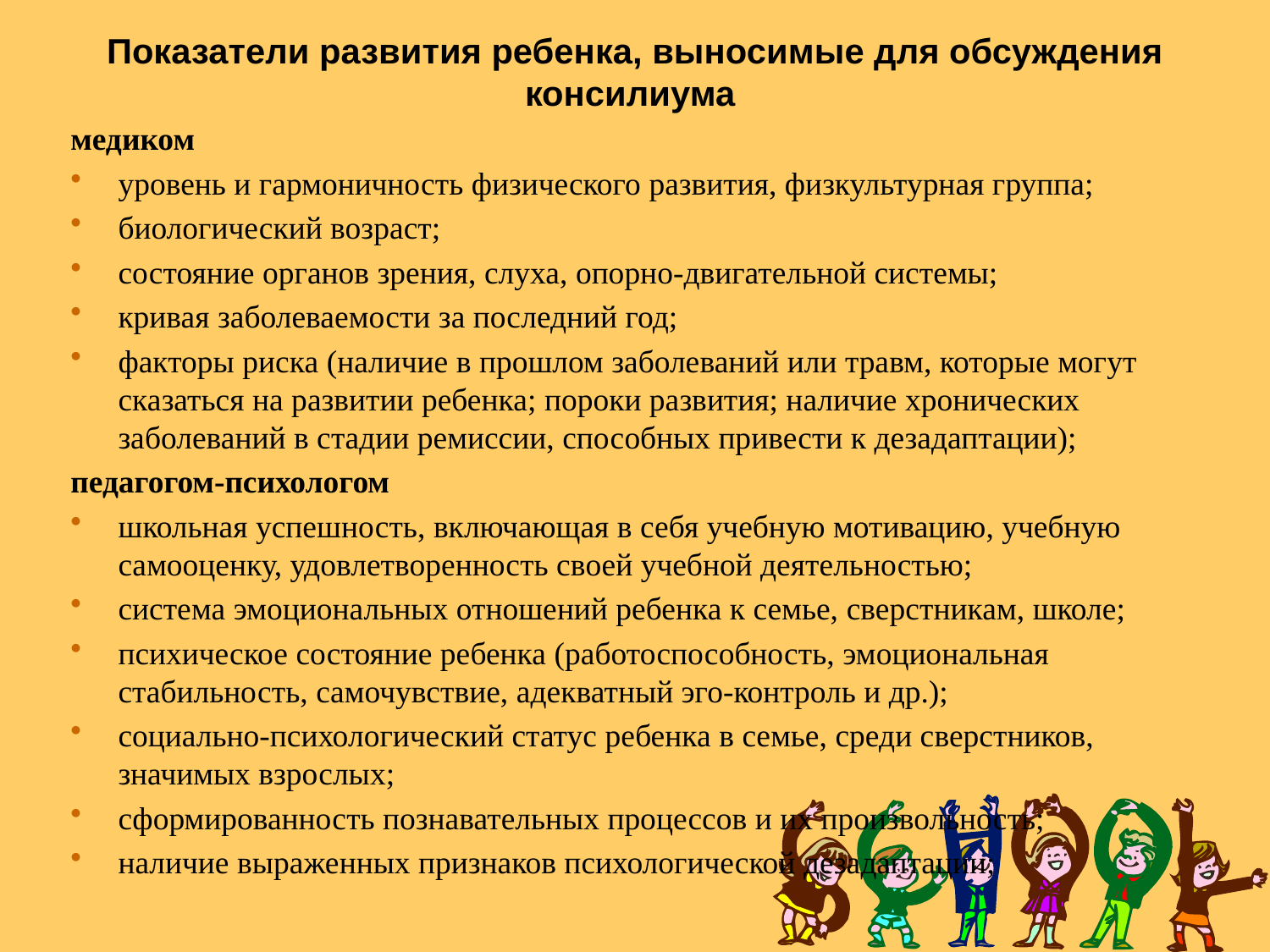

# Показатели развития ребенка, выносимые для обсуждения консилиума
медиком
уровень и гармоничность физического развития, физкультурная группа;
биологический возраст;
состояние органов зрения, слуха, опорно-двигательной системы;
кривая заболеваемости за последний год;
факторы риска (наличие в прошлом заболеваний или травм, которые могут сказаться на развитии ребенка; пороки развития; наличие хронических заболеваний в стадии ремиссии, способных привести к дезадаптации);
педагогом-психологом
школьная успешность, включающая в себя учебную мотивацию, учебную самооценку, удовлетворенность своей учебной деятельностью;
система эмоциональных отношений ребенка к семье, сверстникам, школе;
психическое состояние ребенка (работоспособность, эмоциональная стабильность, самочувствие, адекватный эго-контроль и др.);
социально-психологический статус ребенка в семье, среди сверстников, значимых взрослых;
сформированность познавательных процессов и их произвольность;
наличие выраженных признаков психологической дезадаптации;